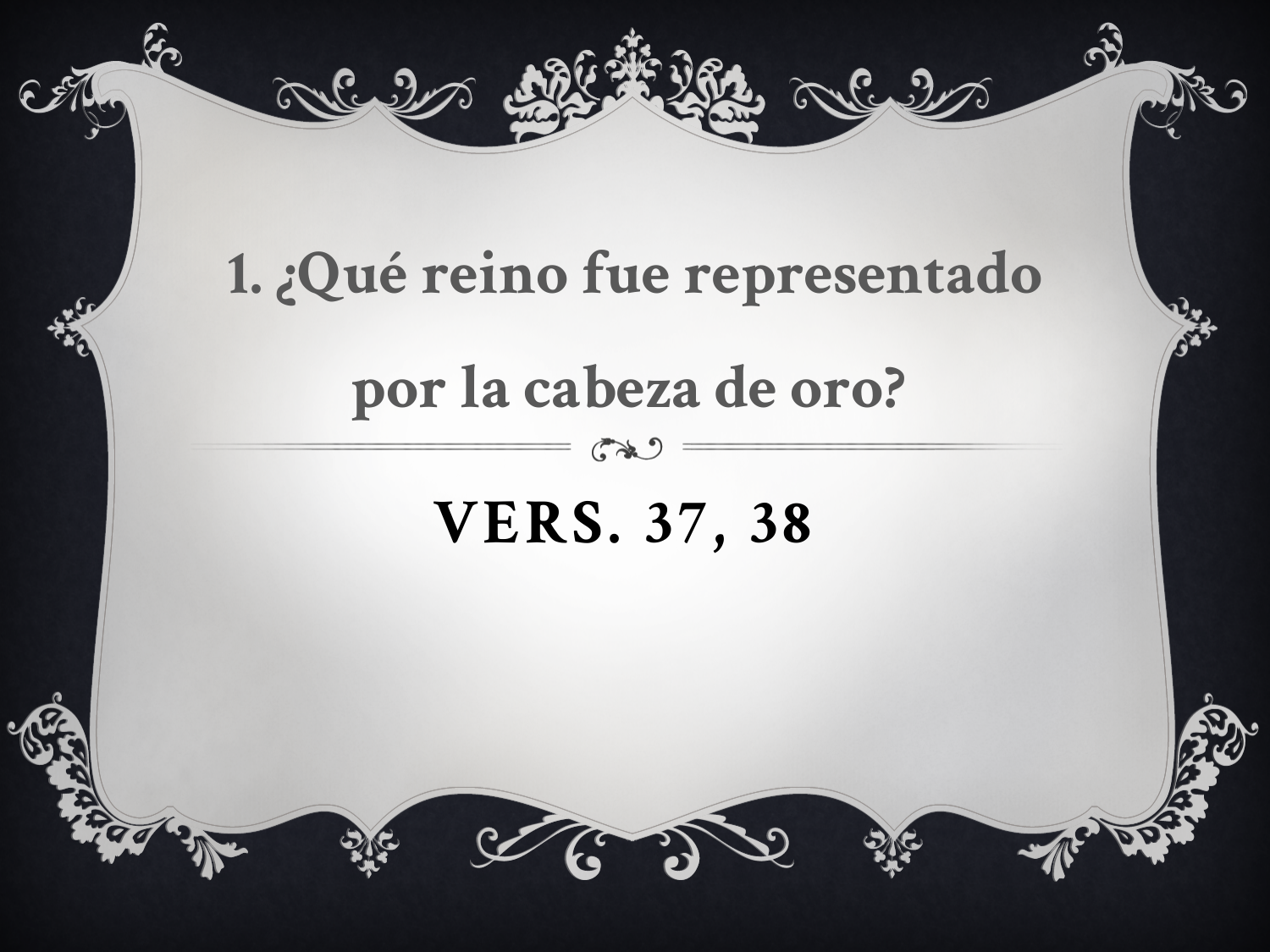

1. ¿Qué reino fue representado por la cabeza de oro?
# Vers. 37, 38